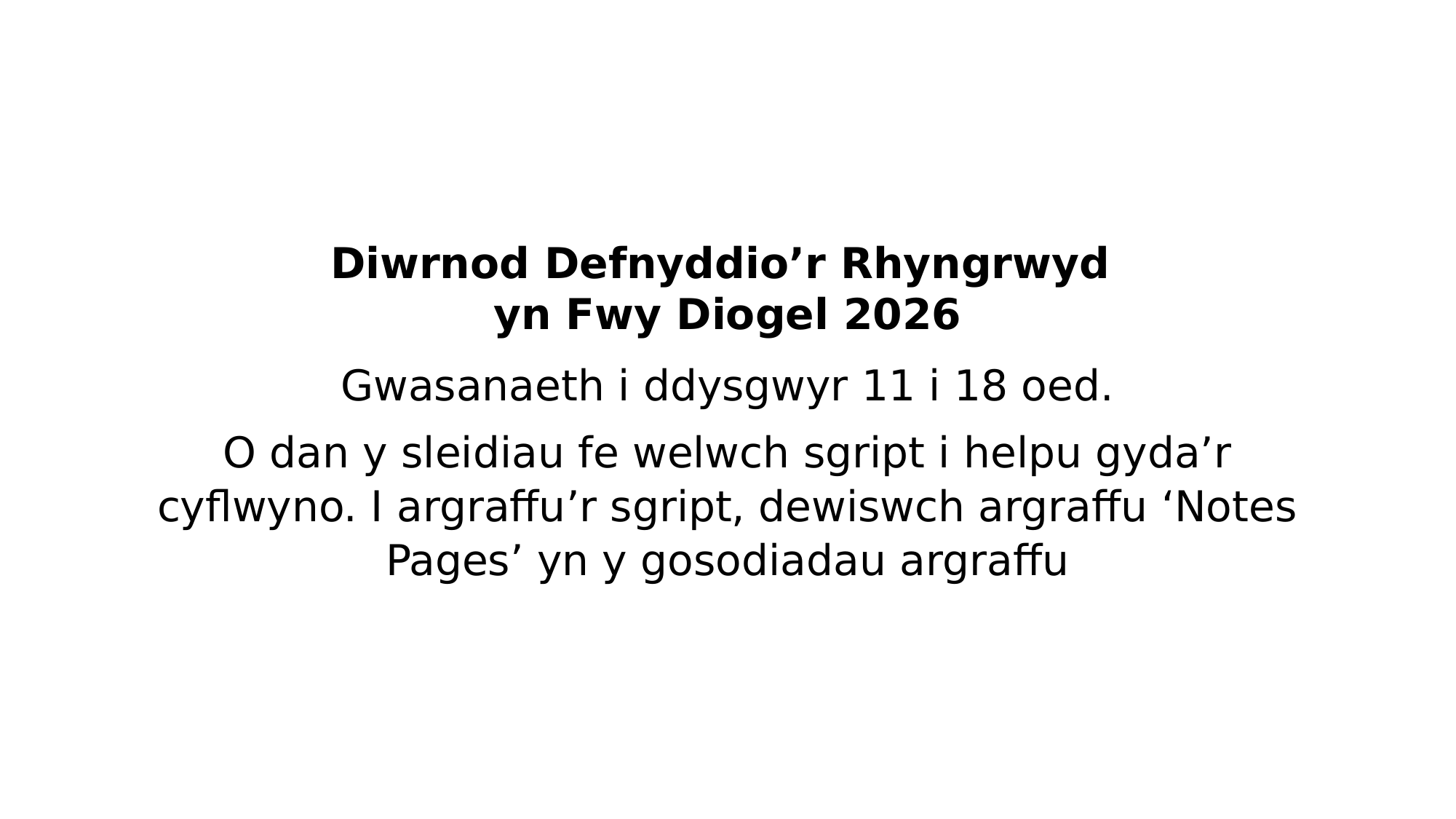

# Sleid 1
Diwrnod Defnyddio’r Rhyngrwyd
yn Fwy Diogel 2026
Gwasanaeth i ddysgwyr 11 i 18 oed.
O dan y sleidiau fe welwch sgript i helpu gyda’r cyflwyno. I argraffu’r sgript, dewiswch argraffu ‘Notes Pages’ yn y gosodiadau argraffu